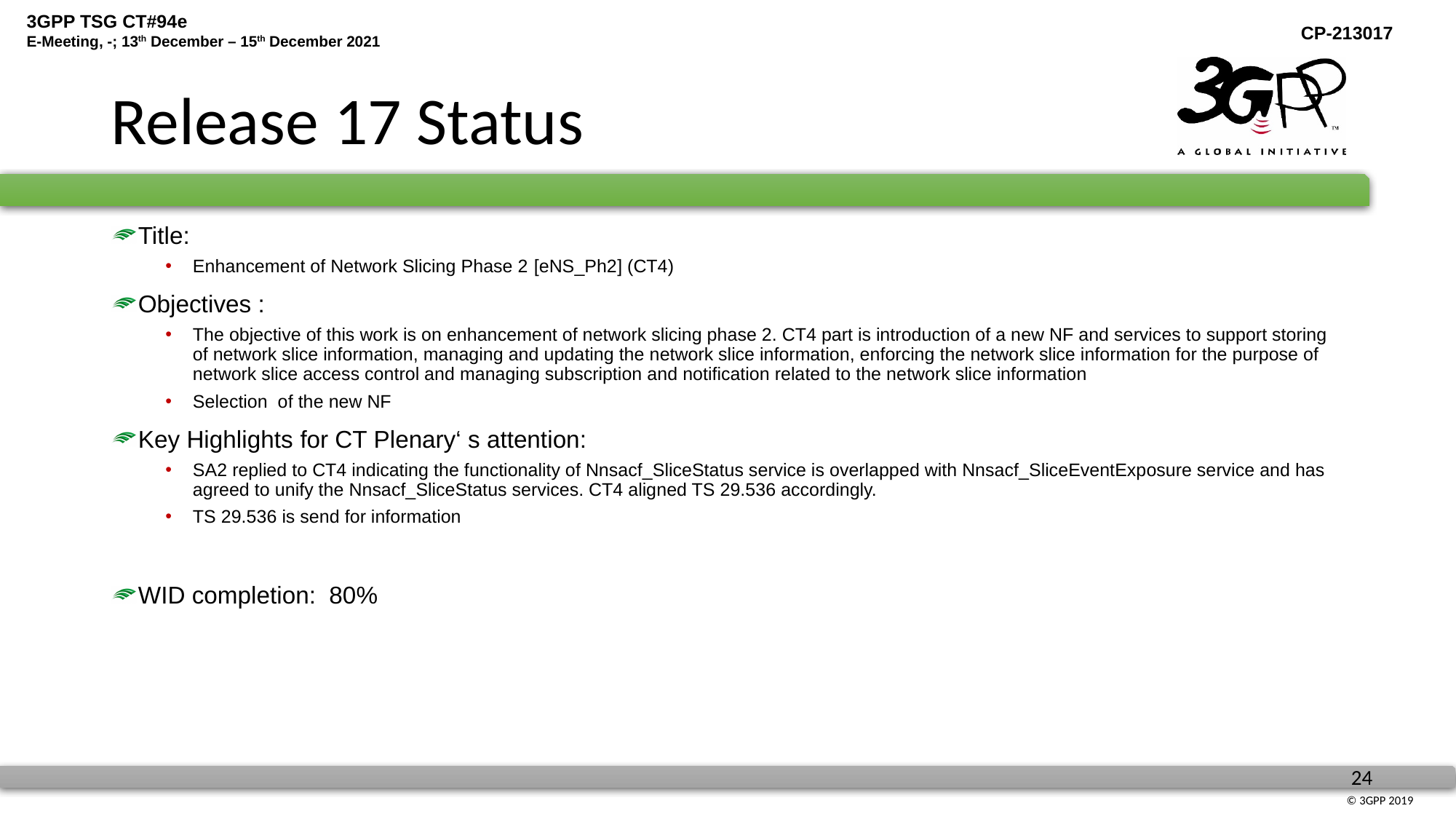

# Release 17 Status
Title:
Enhancement of Network Slicing Phase 2 [eNS_Ph2] (CT4)
Objectives :
The objective of this work is on enhancement of network slicing phase 2. CT4 part is introduction of a new NF and services to support storing of network slice information, managing and updating the network slice information, enforcing the network slice information for the purpose of network slice access control and managing subscription and notification related to the network slice information
Selection  of the new NF
Key Highlights for CT Plenary‘ s attention:
SA2 replied to CT4 indicating the functionality of Nnsacf_SliceStatus service is overlapped with Nnsacf_SliceEventExposure service and has agreed to unify the Nnsacf_SliceStatus services. CT4 aligned TS 29.536 accordingly.
TS 29.536 is send for information

WID completion:  80%